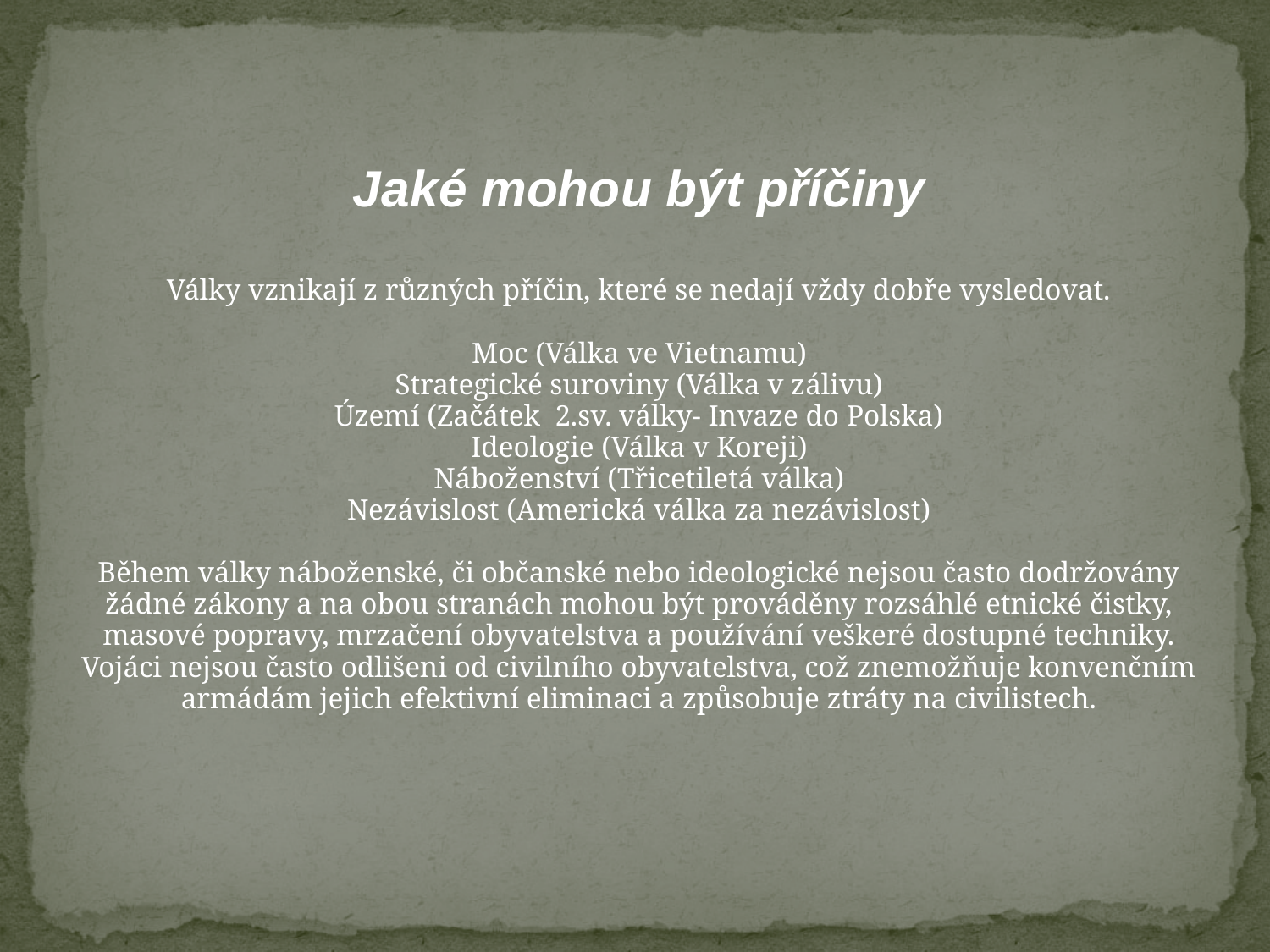

Jaké mohou být příčiny

Války vznikají z různých příčin, které se nedají vždy dobře vysledovat.

Moc (Válka ve Vietnamu)
Strategické suroviny (Válka v zálivu)
Území (Začátek  2.sv. války- Invaze do Polska)
Ideologie (Válka v Koreji)
Náboženství (Třicetiletá válka)
Nezávislost (Americká válka za nezávislost)

Během války náboženské, či občanské nebo ideologické nejsou často dodržovány žádné zákony a na obou stranách mohou být prováděny rozsáhlé etnické čistky, masové popravy, mrzačení obyvatelstva a používání veškeré dostupné techniky. Vojáci nejsou často odlišeni od civilního obyvatelstva, což znemožňuje konvenčním armádám jejich efektivní eliminaci a způsobuje ztráty na civilistech.